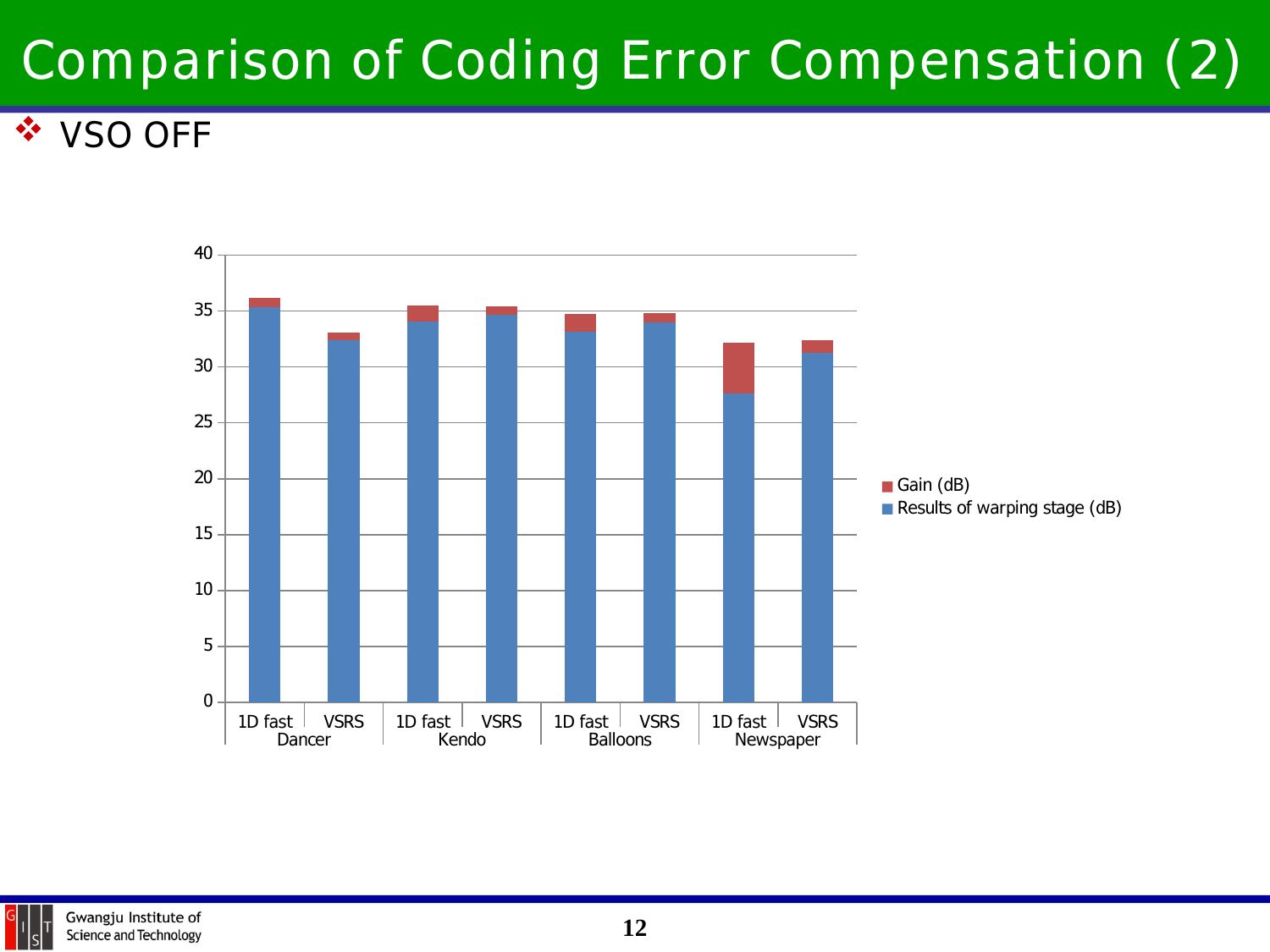

# Comparison of Coding Error Compensation (2)
VSO OFF

### Chart

| Category | Results of warping stage (dB) | Gain (dB) |
|---|---|---|
| 1D fast | 35.3704 | 0.8236 |
| VSRS | 32.3884 | 0.6561 |
| 1D fast | 34.0483 | 1.4839 |
| VSRS | 34.6384 | 0.7628 |
| 1D fast | 33.1821 | 1.5261 |
| VSRS | 33.9807 | 0.8622 |
| 1D fast | 27.6487 | 4.5476 |
| VSRS | 31.2357 | 1.1541 |
12